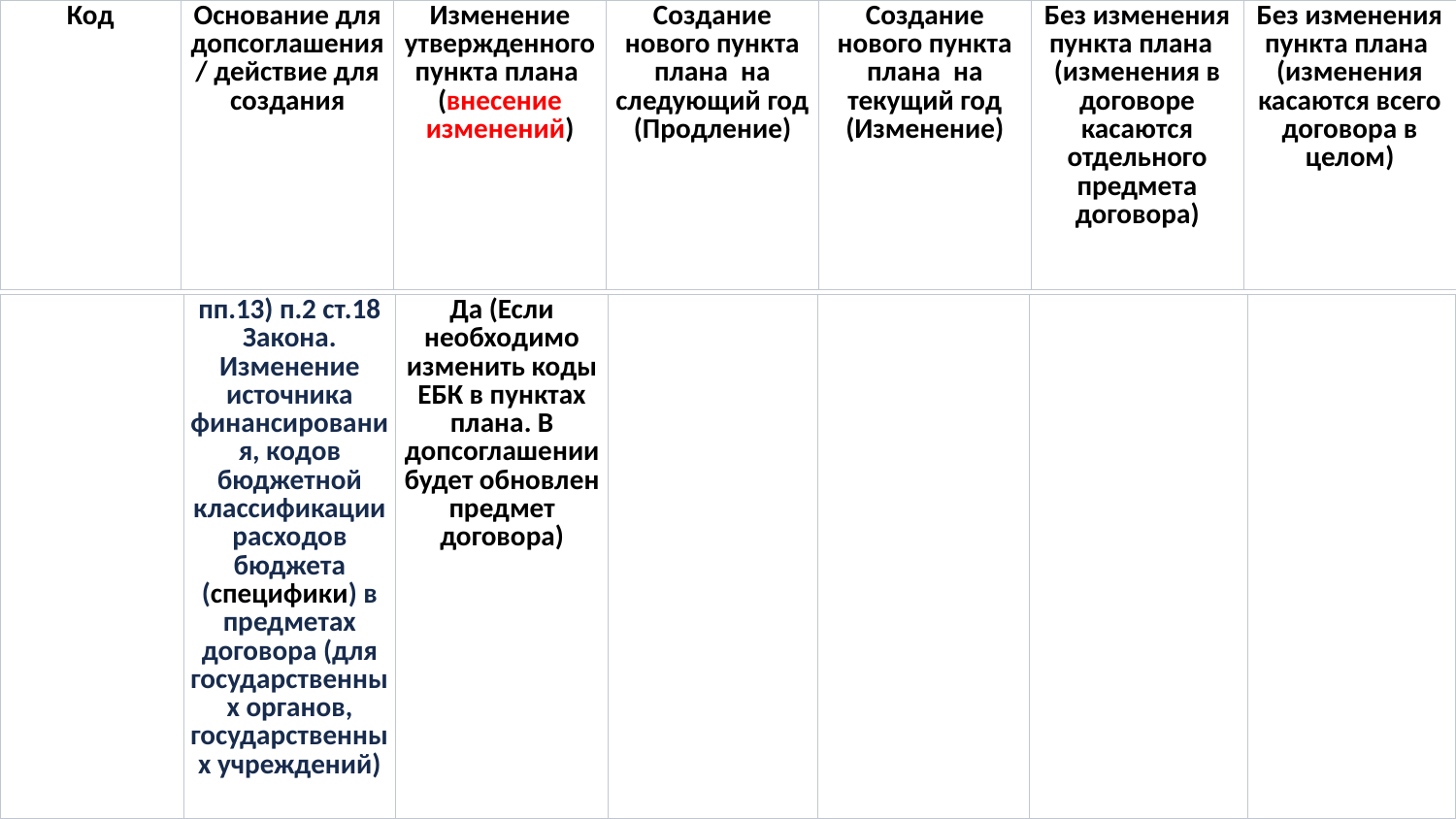

| Код | Основание для допсоглашения/ действие для создания | Изменение утвержденного пункта плана  (внесение изменений) | Создание нового пункта плана  на следующий год (Продление) | Создание нового пункта плана  на текущий год (Изменение) | Без изменения пункта плана  (изменения в договоре касаются отдельного предмета договора) | Без изменения пункта плана  (изменения касаются всего договора в целом) |
| --- | --- | --- | --- | --- | --- | --- |
|  | пп.13) п.2 ст.18 Закона. Изменение источника финансирования, кодов бюджетной классификации расходов бюджета (специфики) в предметах договора (для государственных органов, государственных учреждений) | Да (Если необходимо изменить коды ЕБК в пунктах плана. В допсоглашении будет обновлен предмет договора) |  |  |  |  |
| --- | --- | --- | --- | --- | --- | --- |
83